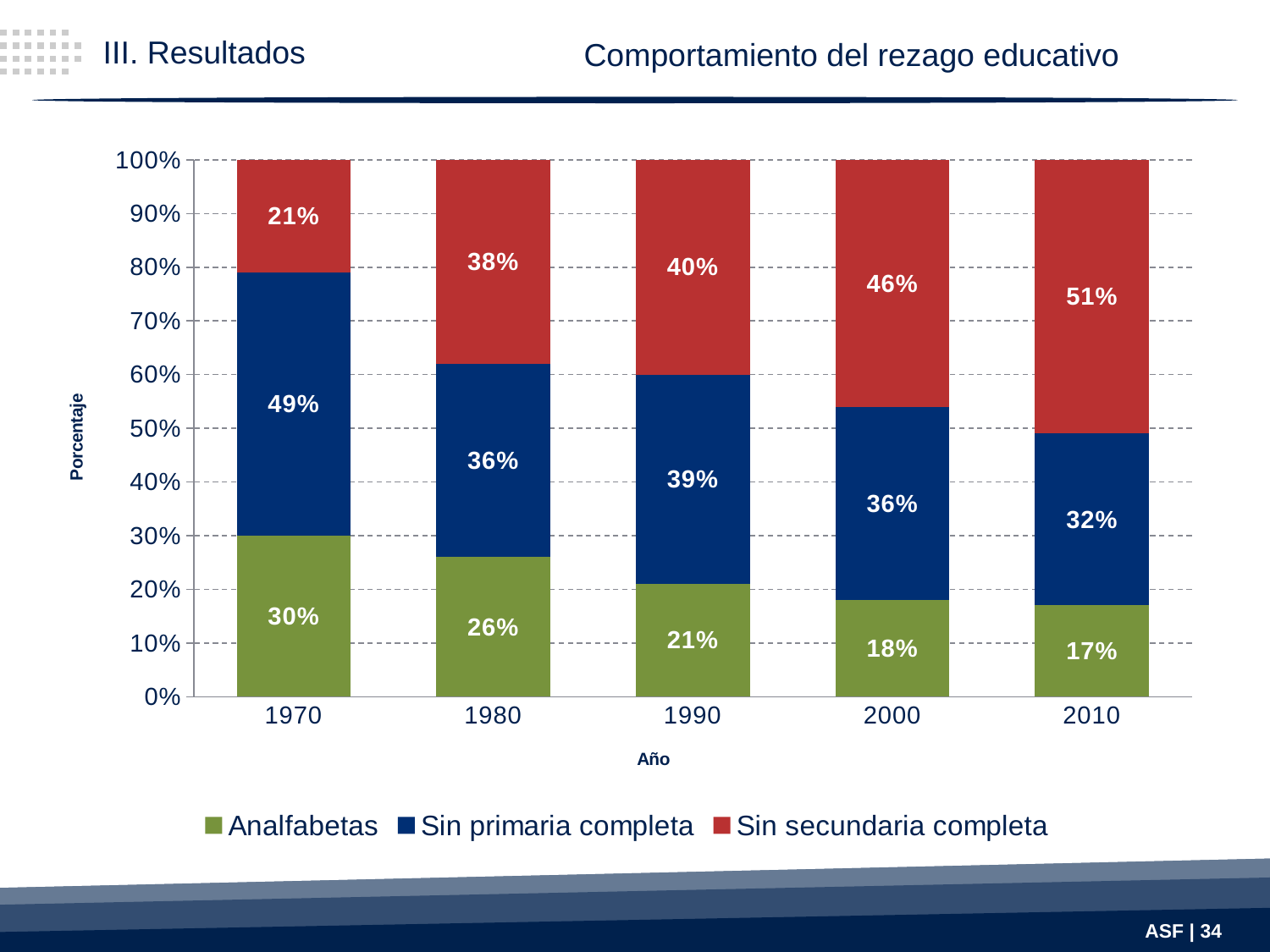

Comportamiento del rezago educativo
III. Resultados

### Chart

| Category | Analfabetas | Sin primaria completa | Sin secundaria completa |
|---|---|---|---|
| 1970 | 0.3000000000000002 | 0.4900000000000002 | 0.2100000000000001 |
| 1980 | 0.26 | 0.3600000000000002 | 0.3800000000000002 |
| 1990 | 0.2100000000000001 | 0.39000000000000024 | 0.4 |
| 2000 | 0.1800000000000001 | 0.3600000000000002 | 0.46 |
| 2010 | 0.17 | 0.32000000000000023 | 0.51 |
ASF | 34